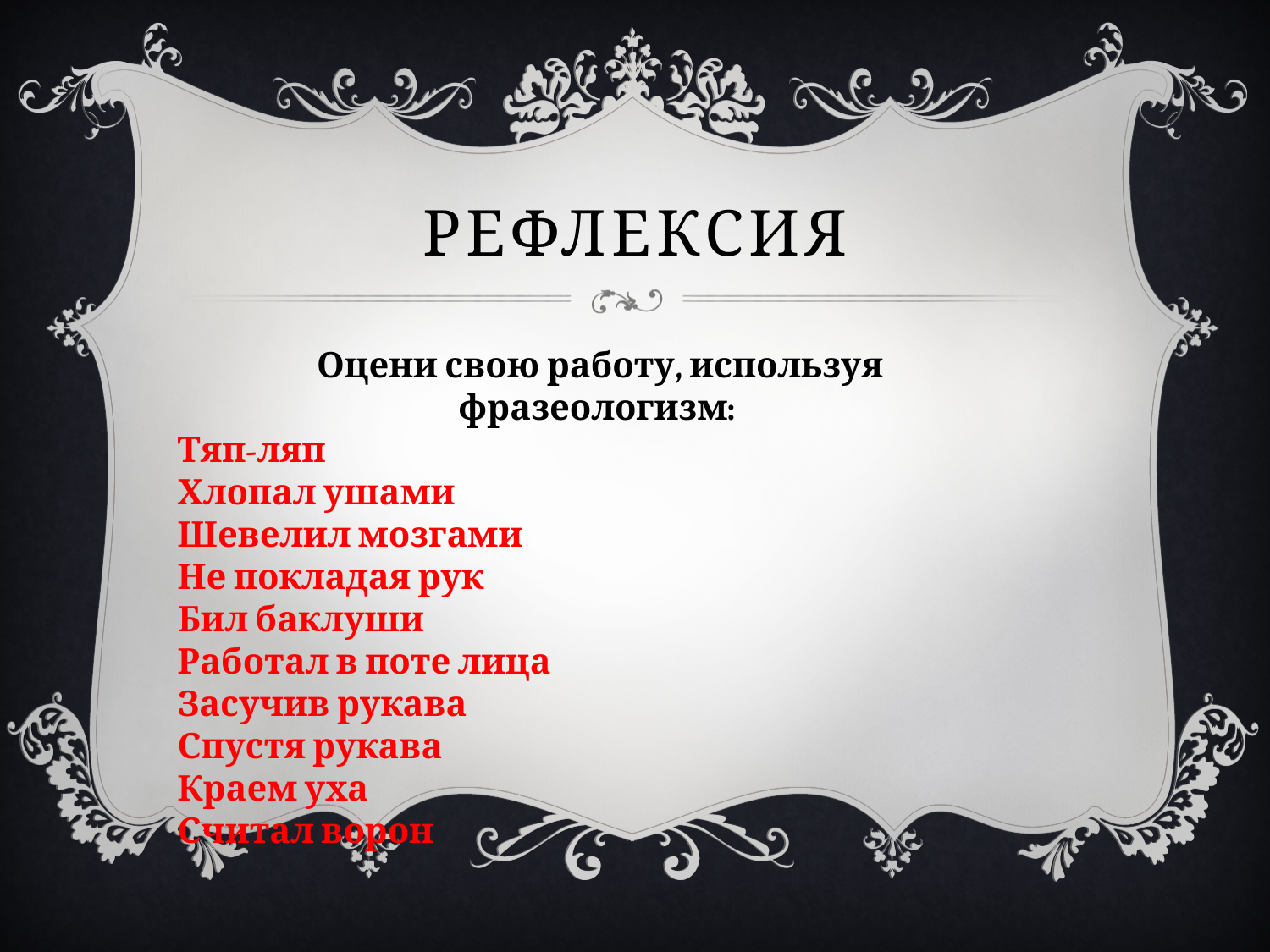

# Рефлексия
Оцени свою работу, используя фразеологизм:
Тяп-ляп
Хлопал ушами
Шевелил мозгами
Не покладая рук
Бил баклуши
Работал в поте лица
Засучив рукава
Спустя рукава
Краем уха
Считал ворон